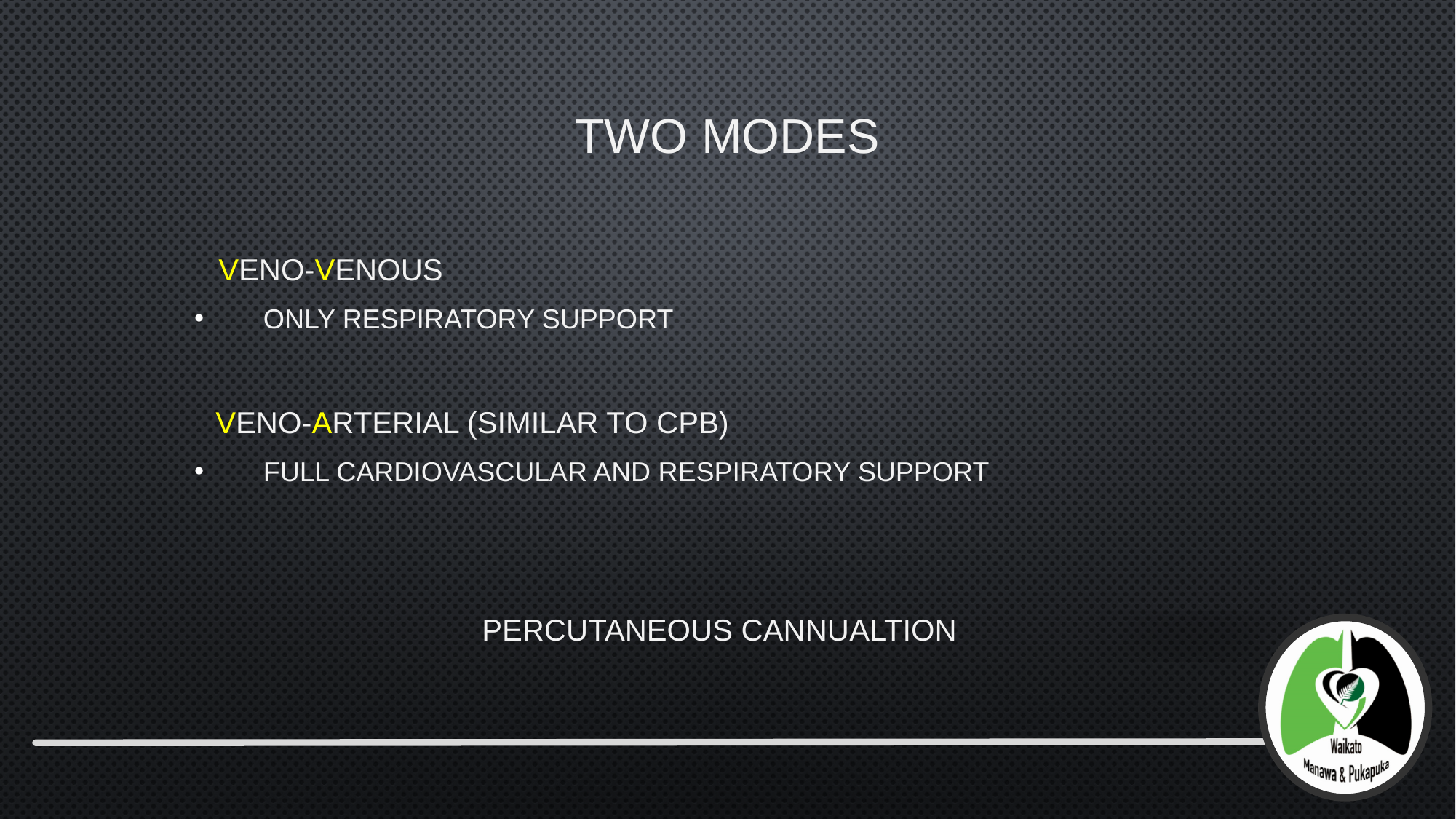

# Two modes
	Veno-Venous
only respiratory support

	Veno-Arterial (similar to CPB)
Full cardiovascular and respiratory support

Percutaneous cannualtion